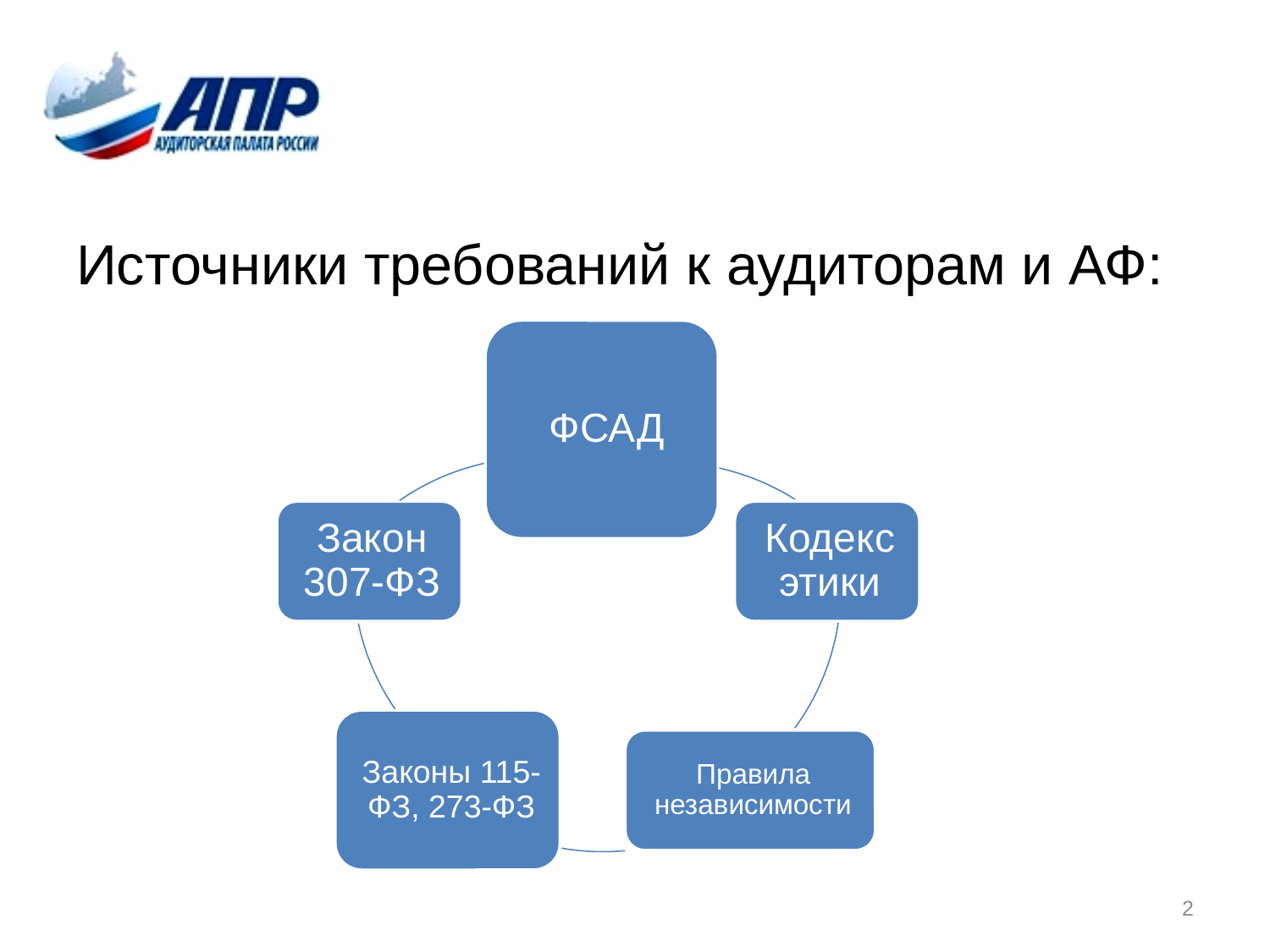

Источники требований к аудиторам и АФ:
ФСАД
Кодекс этики
Правила независимости
Законы 115-ФЗ, 273-ФЗ
Закон 307-ФЗ
2